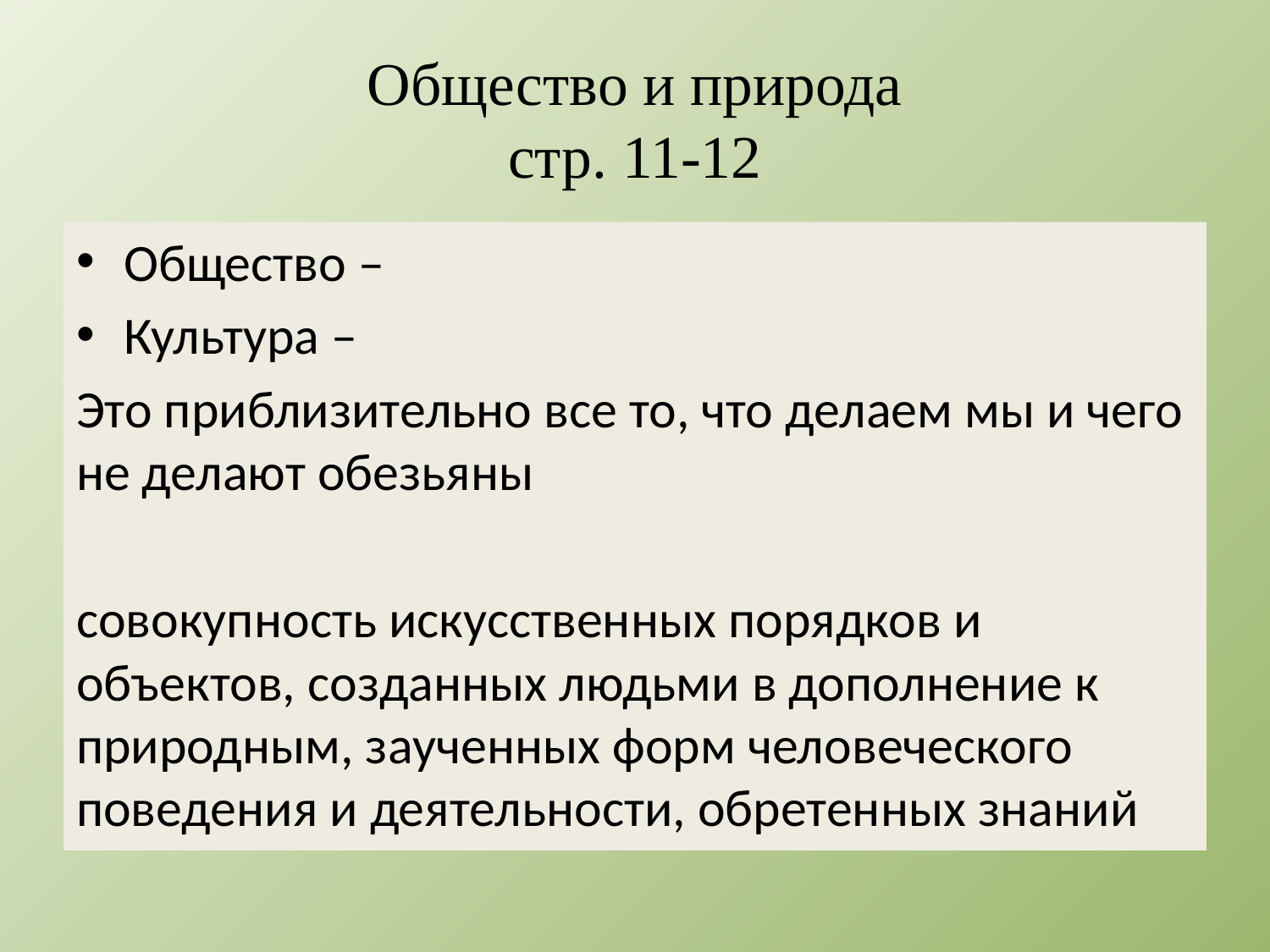

# Общество и природа стр. 11-12
Общество –
Культура –
Это приблизительно все то, что делаем мы и чего не делают обезьяны

совокупность искусственных порядков и объектов, созданных людьми в дополнение к природным, заученных форм человеческого поведения и деятельности, обретенных знаний